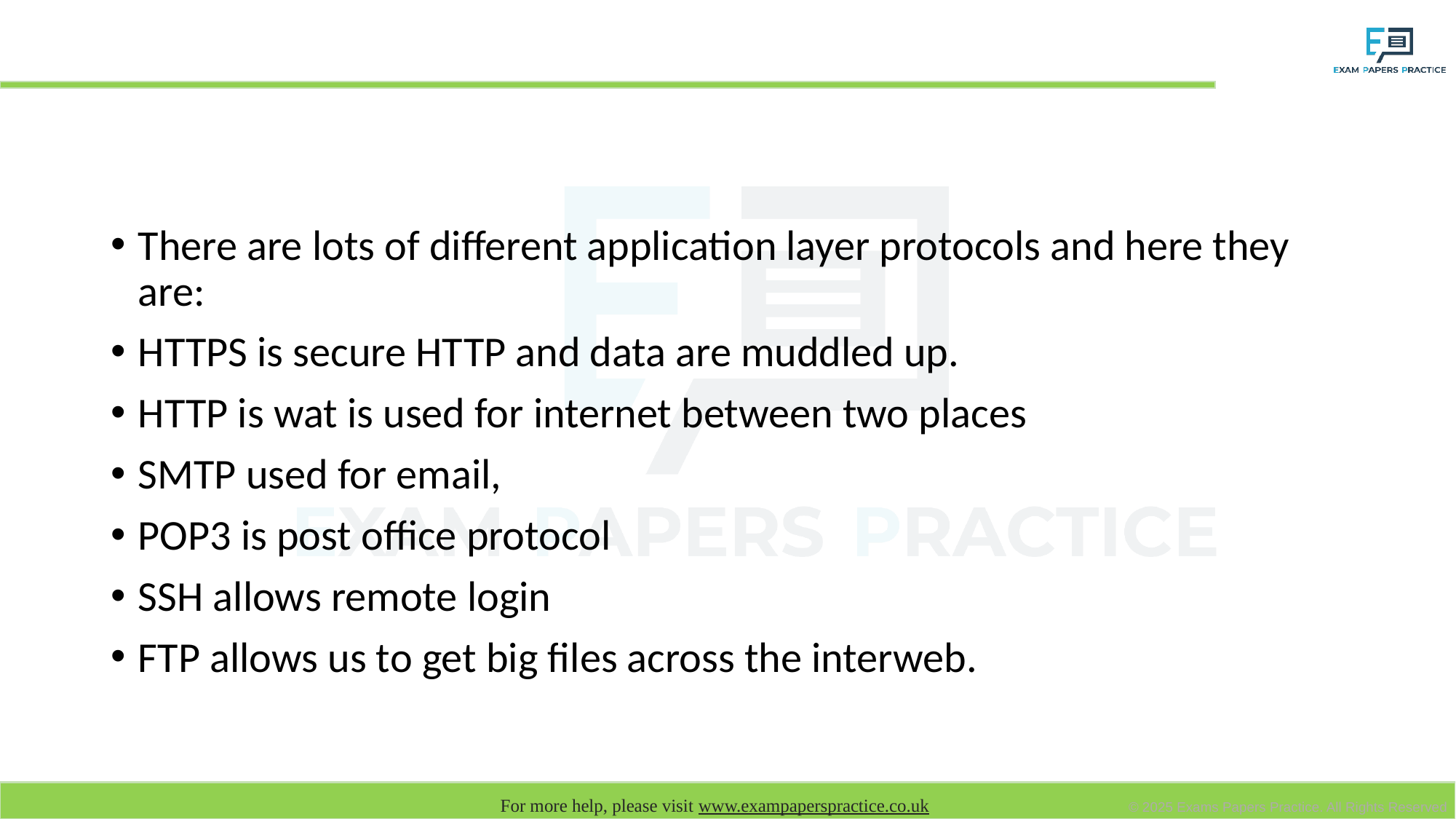

# How many marks would you give this answer?
There are lots of different application layer protocols and here they are:
HTTPS is secure HTTP and data are muddled up.
HTTP is wat is used for internet between two places
SMTP used for email,
POP3 is post office protocol
SSH allows remote login
FTP allows us to get big files across the interweb.